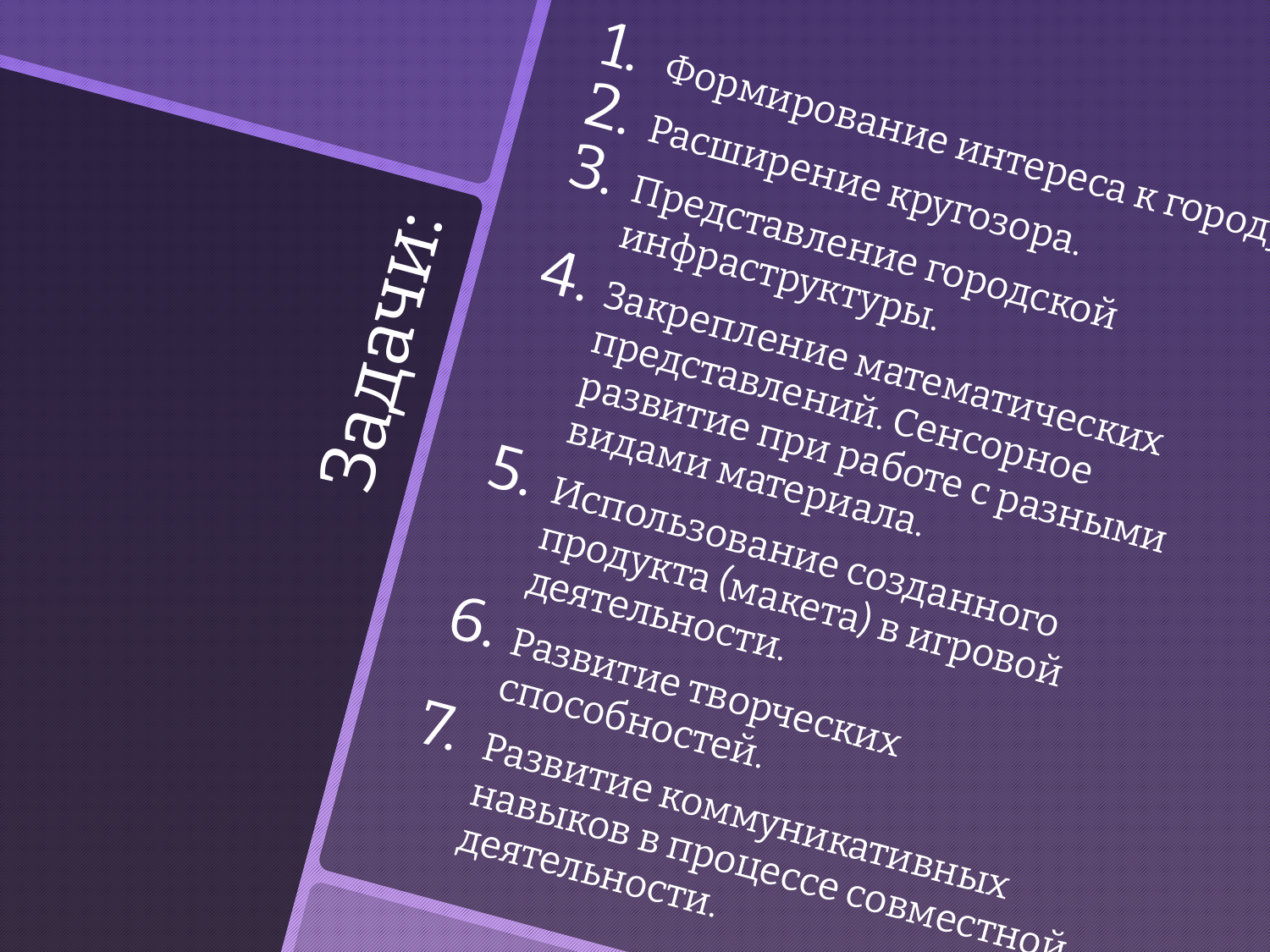

Формирование интереса к городу.
Расширение кругозора.
Представление городской инфраструктуры.
Закрепление математических представлений. Сенсорное развитие при работе с разными видами материала.
Использование созданного продукта (макета) в игровой деятельности.
Развитие творческих способностей.
Развитие коммуникативных навыков в процессе совместной деятельности.

# Задачи: